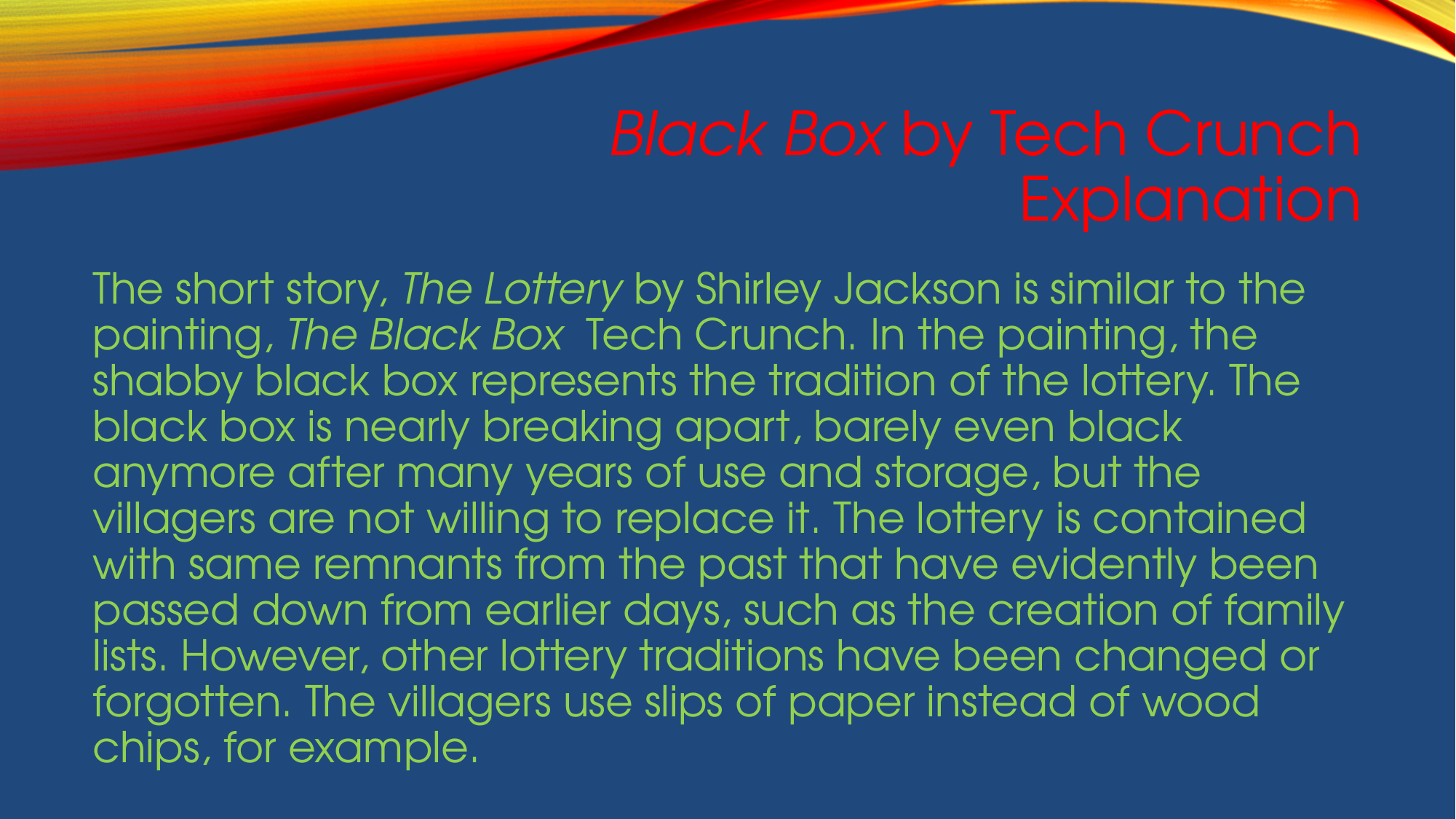

# Black Box by Tech Crunch Explanation
The short story, The Lottery by Shirley Jackson is similar to the painting, The Black Box  Tech Crunch. In the painting, the shabby black box represents the tradition of the lottery. The black box is nearly breaking apart, barely even black anymore after many years of use and storage, but the villagers are not willing to replace it. The lottery is contained with same remnants from the past that have evidently been passed down from earlier days, such as the creation of family lists. However, other lottery traditions have been changed or forgotten. The villagers use slips of paper instead of wood chips, for example.